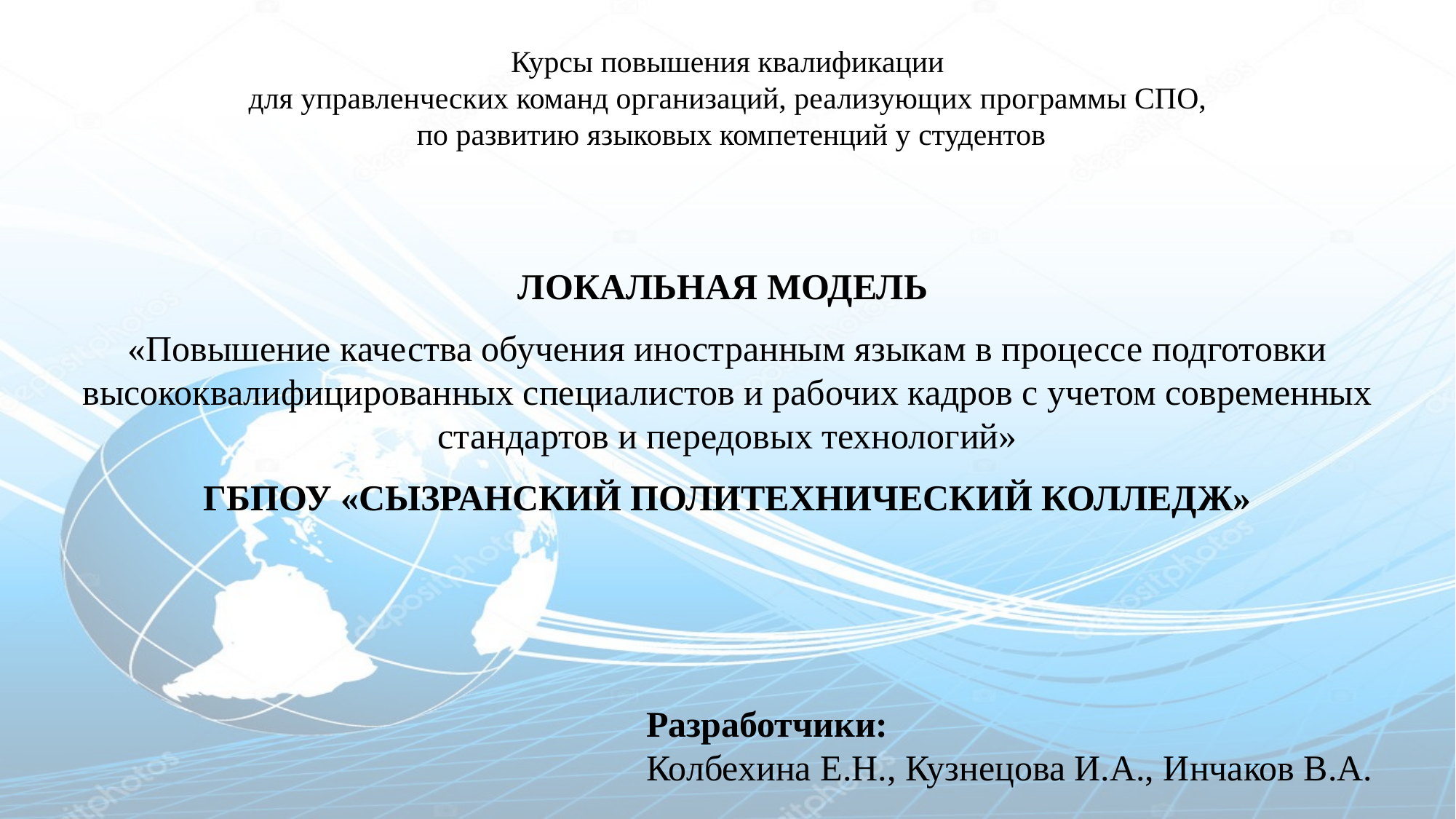

Курсы повышения квалификации
для управленческих команд организаций, реализующих программы СПО,
 по развитию языковых компетенций у студентов
ЛОКАЛЬНАЯ МОДЕЛЬ

«Повышение качества обучения иностранным языкам в процессе подготовки высококвалифицированных специалистов и рабочих кадров с учетом современных стандартов и передовых технологий»

ГБПОУ «СЫЗРАНСКИЙ ПОЛИТЕХНИЧЕСКИЙ КОЛЛЕДЖ»
Разработчики:
Колбехина Е.Н., Кузнецова И.А., Инчаков В.А.